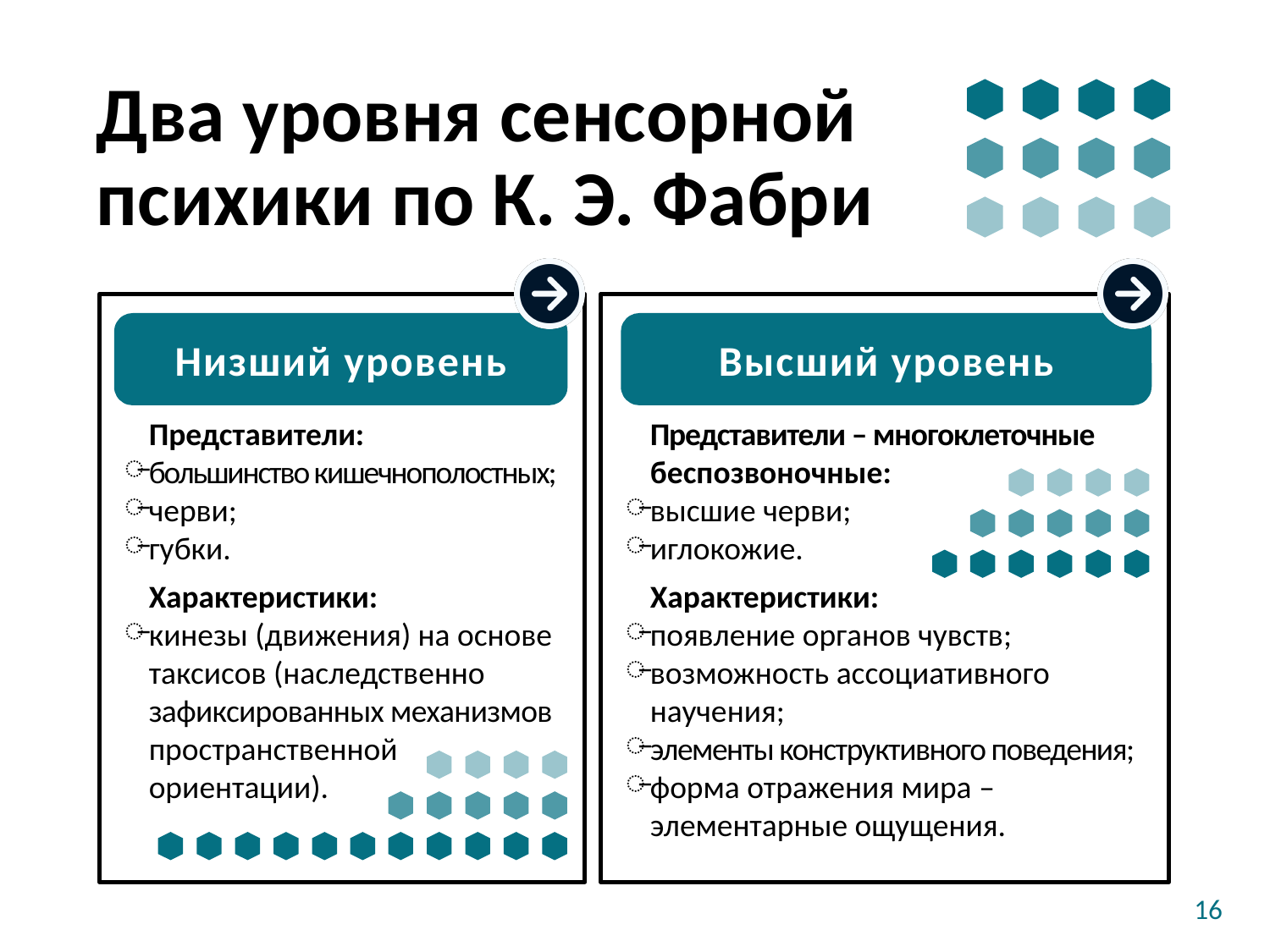

# Два уровня сенсорной психики по К. Э. Фабри

Представители:
большинство кишечнополостных;
черви;
губки.
Характеристики:
кинезы (движения) на основе таксисов (наследственно зафиксированных механизмов пространственной ориентации).
Представители – многоклеточные беспозвоночные:
высшие черви;
иглокожие.
Характеристики:
появление органов чувств;
возможность ассоциативного научения;
элементы конструктивного поведения;
форма отражения мира – элементарные ощущения.
Низший уровень
Высший уровень

16